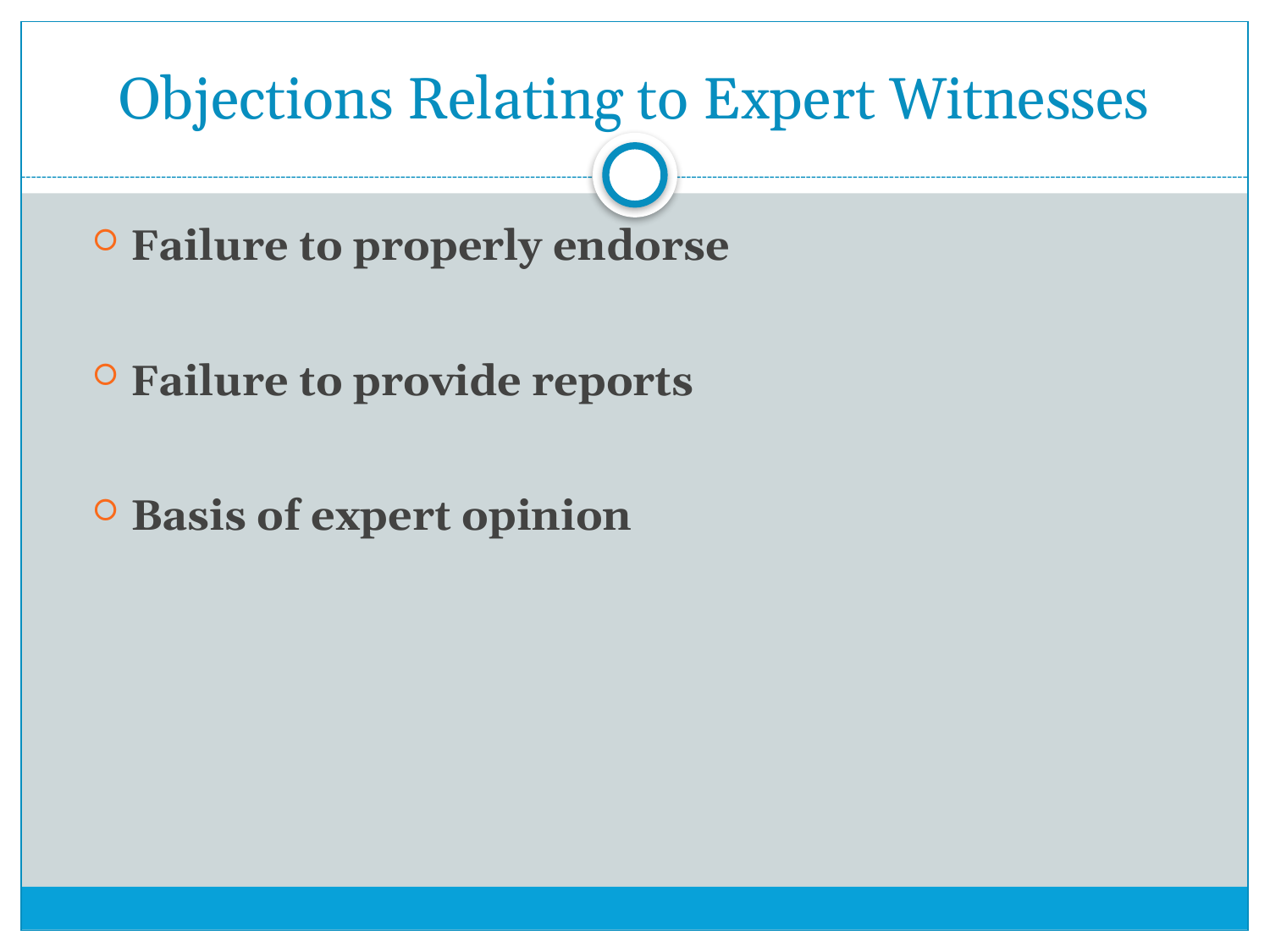

# Objections Relating to Expert Witnesses
Failure to properly endorse

Failure to provide reports

Basis of expert opinion